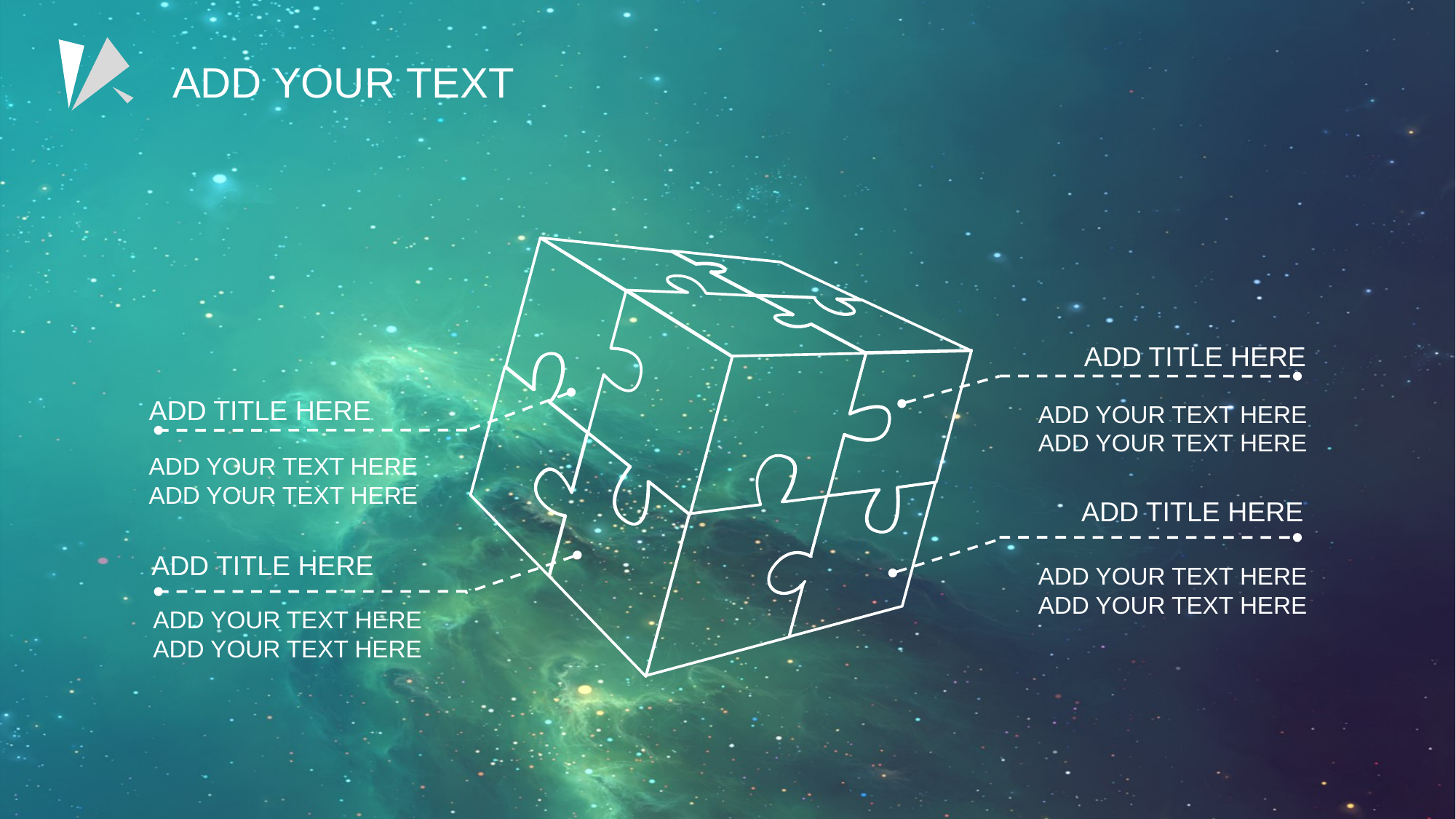

ADD YOUR TEXT

ADD TITLE HERE

ADD TITLE HERE

ADD YOUR TEXT HERE ADD YOUR TEXT HERE
ADD YOUR TEXT HERE ADD YOUR TEXT HERE
ADD TITLE HERE
ADD TITLE HERE
ADD YOUR TEXT HERE ADD YOUR TEXT HERE
ADD YOUR TEXT HERE ADD YOUR TEXT HERE